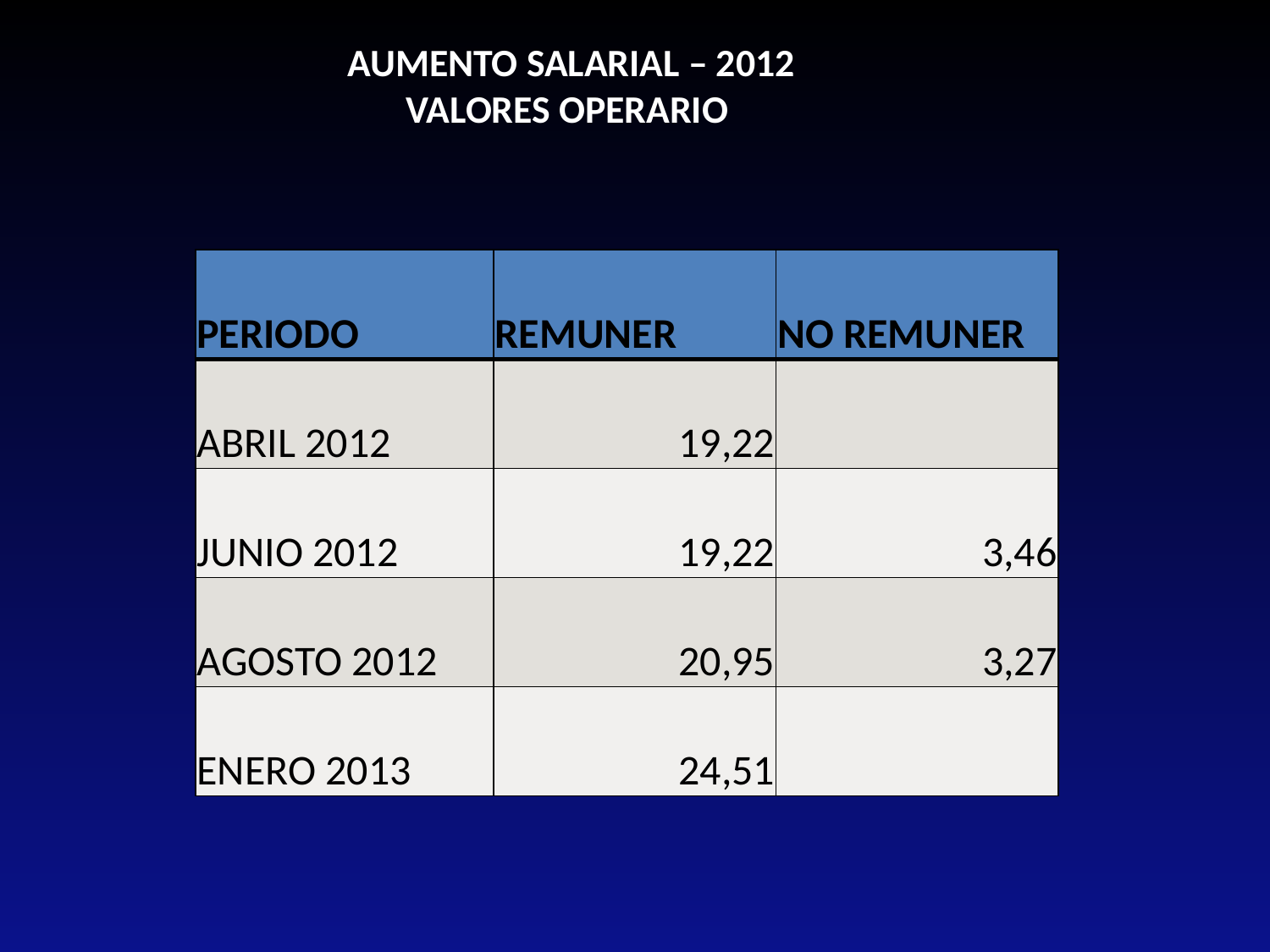

AUMENTO SALARIAL – 2012
VALORES OPERARIO

| PERIODO | REMUNER | NO REMUNER |
| --- | --- | --- |
| ABRIL 2012 | 19,22 |  |
| JUNIO 2012 | 19,22 | 3,46 |
| AGOSTO 2012 | 20,95 | 3,27 |
| ENERO 2013 | 24,51 |  |